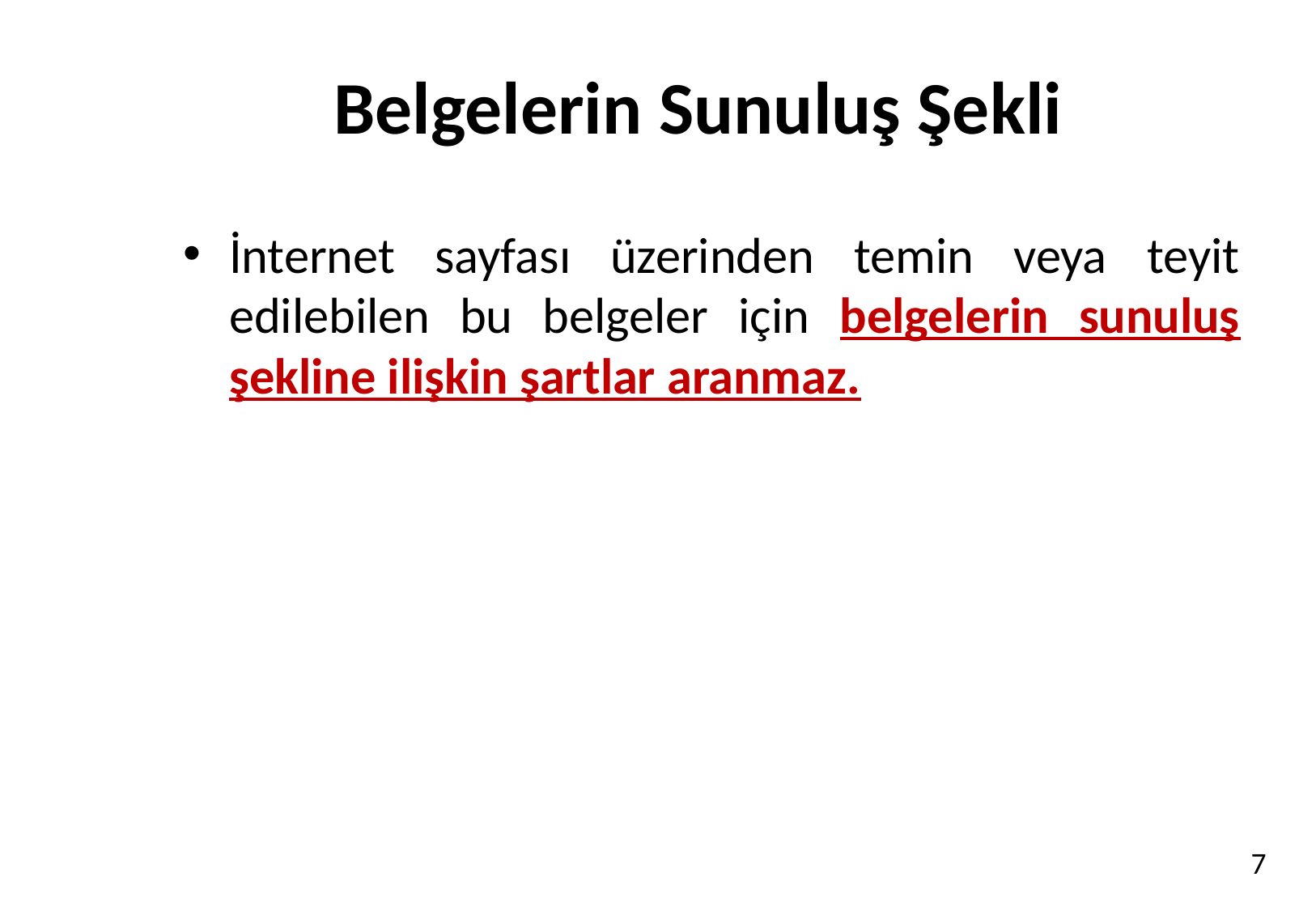

# Belgelerin Sunuluş Şekli
İnternet sayfası üzerinden temin veya teyit edilebilen bu belgeler için belgelerin sunuluş şekline ilişkin şartlar aranmaz.

7